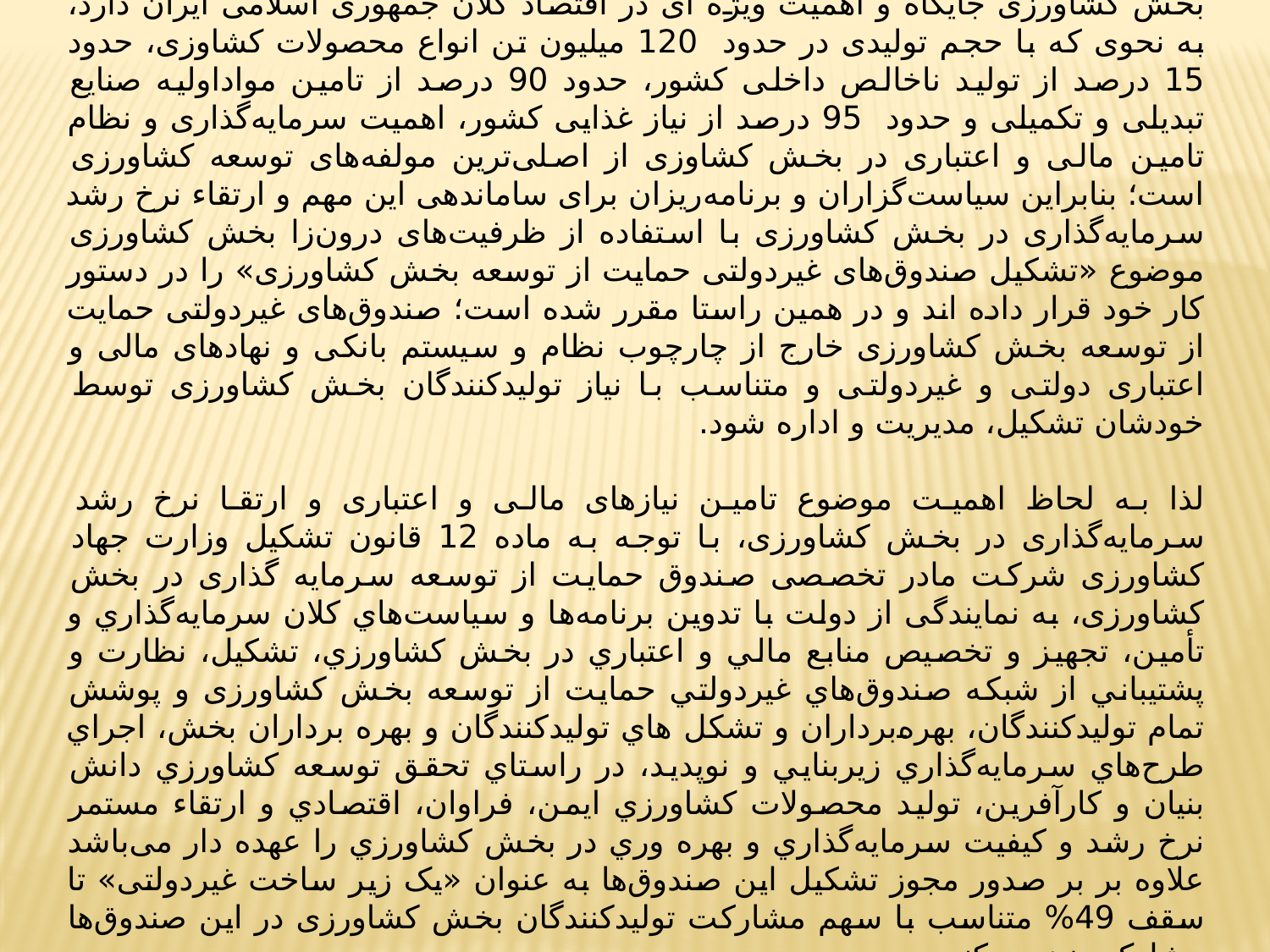

معرفی شرکت مادر تخصصی صندوق حمایت از توسعه سرمایه گذاری در بخش کشاورزی
و صندوق های غیردولتی حمایت از توسعه بخش کشاورزی

بخش کشاورزی جایگاه و اهمیت ویژه ای در اقتصاد کلان جمهوری اسلامی ‌ایران دارد، به نحوی که با حجم تولیدی در حدود  120 میلیون تن انواع محصولات کشاوزی، حدود 15 درصد از تولید ناخالص داخلی کشور، حدود 90 درصد از تامین مواداولیه صنایع تبدیلی و تکمیلی و حدود  95 درصد از نیاز غذایی کشور، اهمیت سرمایه‌گذاری و نظام تامین مالی و اعتباری در بخش کشاوزی از اصلی‌ترین مولفه‌‌های توسعه کشاورزی است؛ بنابراین سیاست‌گزاران و برنامه‌ریزان برای ساماندهی این مهم و ارتقاء نرخ رشد سرمایه‌گذاری در بخش کشاورزی با استفاده از ظرفیت‌‌های درون‌زا بخش کشاورزی موضوع «تشکیل صندوق‌‌های غیردولتی حمایت از توسعه بخش کشاورزی» را در دستور کار خود قرار داد‌ه اند و در همین راستا مقرر شده است؛ صندوق‌‌های غیردولتی حمایت از توسعه بخش کشاورزی خارج از چارچوب نظام و سیستم بانکی و نهاد‌های مالی و اعتباری دولتی و غیردولتی و متناسب با نیاز تولیدکنندگان بخش کشاورزی توسط خودشان تشکیل، مدیریت و اداره شود.

لذا به لحاظ اهمیت موضوع تامین نیاز‌های مالی و اعتباری و ارتقا نرخ رشد سرمایه‌گذاری در بخش کشاورزی، با توجه به ماده 12 قانون تشکیل وزارت جهاد کشاورزی شرکت مادر تخصصی صندوق حمایت از توسعه سرمایه گذاری در بخش کشاورزی، به نمایندگی از دولت با تدوين برنامه‌‌ها و سياست‌‌هاي کلان سرمايه‌گذاري و تأمين، تجهيز و تخصيص منابع مالي و اعتباري در بخش کشاورزي، تشکيل، نظارت و پشتيباني از شبکه صندوق‌‌هاي غيردولتي حمایت از توسعه بخش کشاورزی و پوشش تمام توليدکنندگان، بهره‌برداران و تشکل ‌هاي توليدکنندگان و بهره برداران بخش، اجراي طرح‌‌هاي سرمايه‌گذاري زيربنايي و نوپديد، در راستاي تحقق توسعه کشاورزي دانش بنيان و کارآفرين، توليد محصولات کشاورزي ايمن، فراوان، اقتصادي و ارتقاء مستمر نرخ رشد و کيفيت سرمايه‌گذاري و بهره وري در بخش کشاورزي را عهده دار می‌باشد علاوه بر بر صدور مجوز تشکیل این صندوق‌‌ها به عنوان «یک زیر ساخت غیردولتی» تا سقف 49% متناسب با سهم مشارکت تولیدکنندگان بخش کشاورزی در این صندوق‌‌ها مشارکت نیز می‌کند .